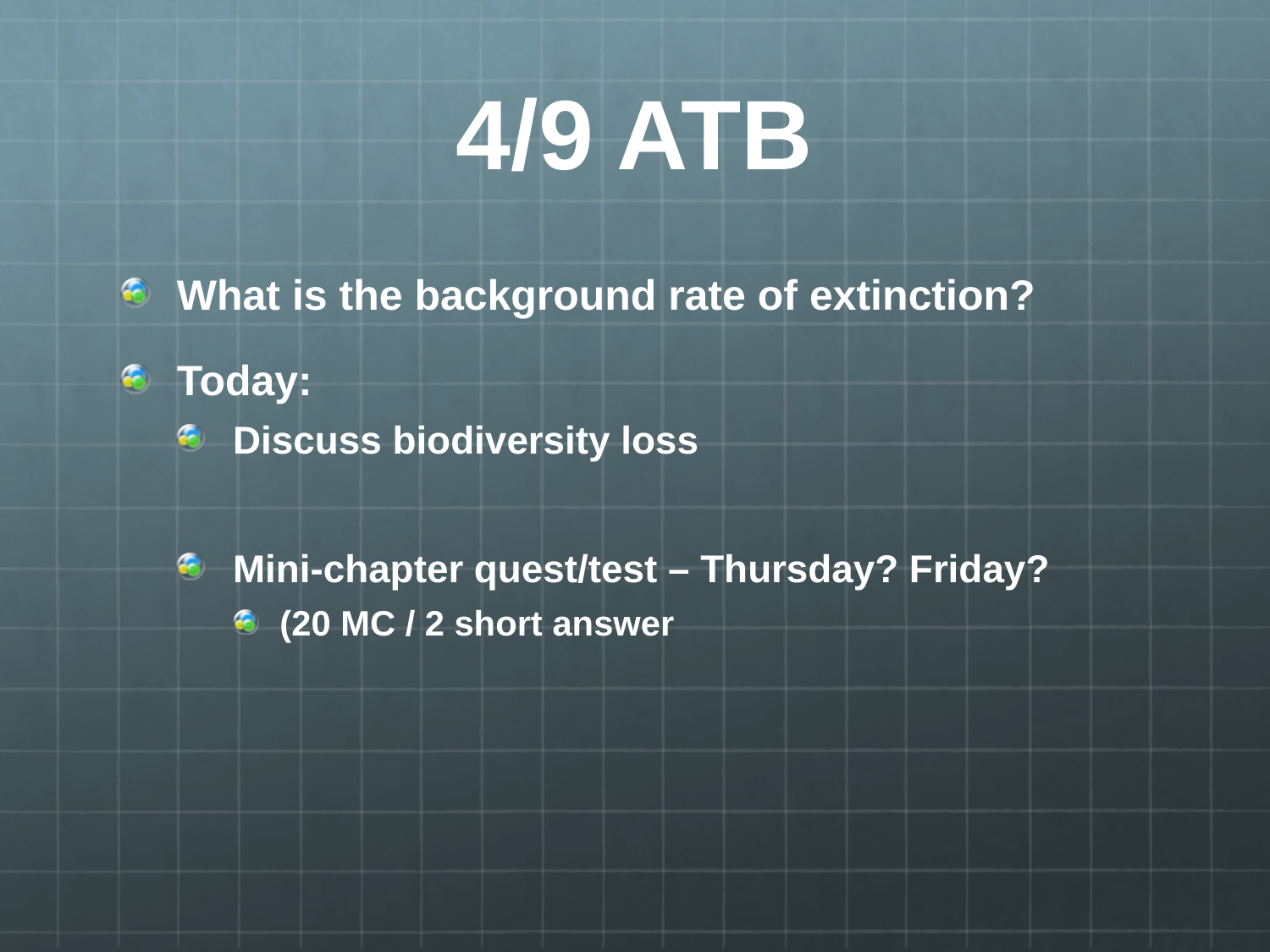

# 4/9 ATB
What is the background rate of extinction?
Today:
Discuss biodiversity loss

Mini-chapter quest/test – Thursday? Friday?
(20 MC / 2 short answer